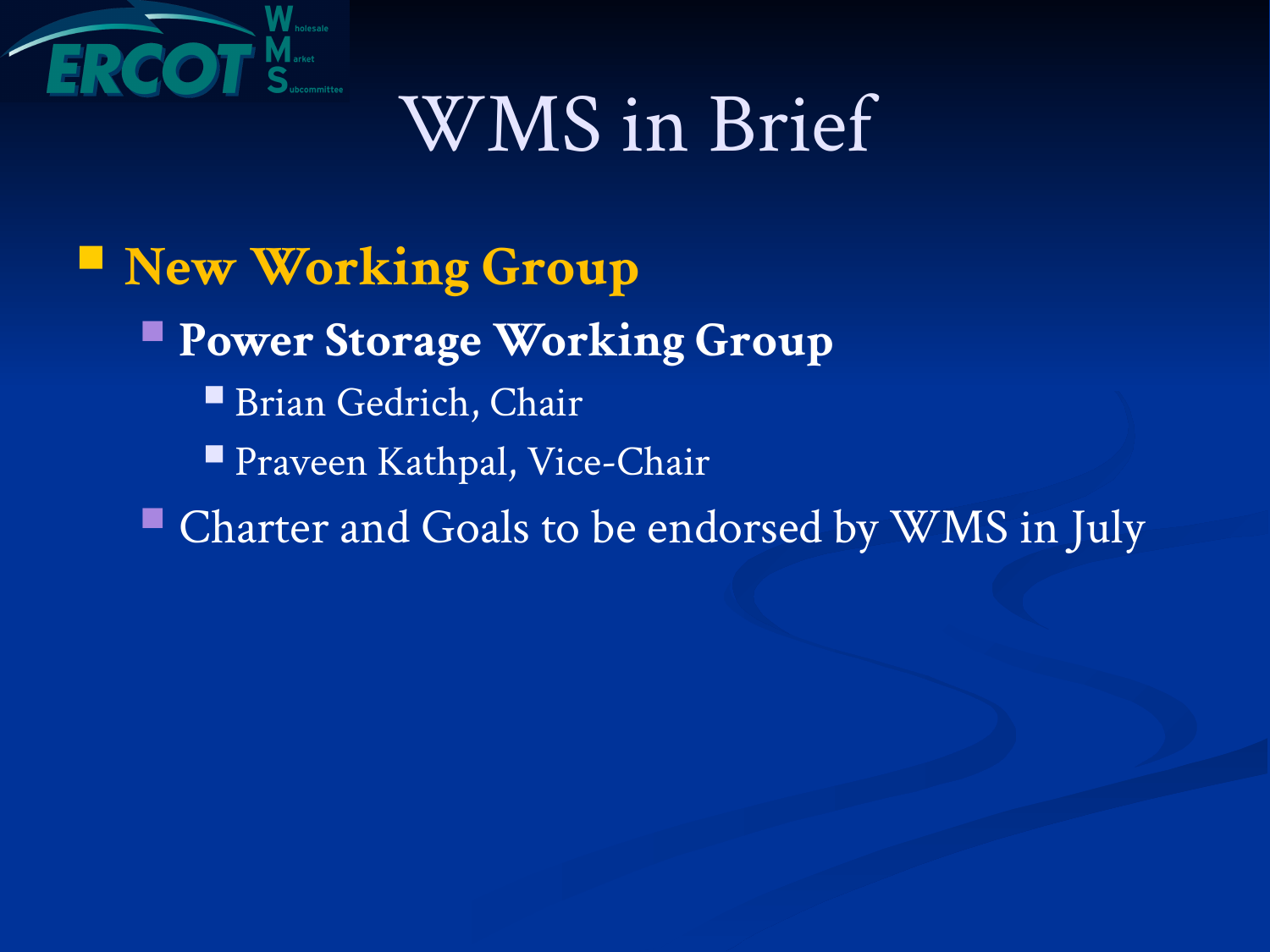

# WMS in Brief
New Working Group
Power Storage Working Group
Brian Gedrich, Chair
Praveen Kathpal, Vice-Chair
Charter and Goals to be endorsed by WMS in July